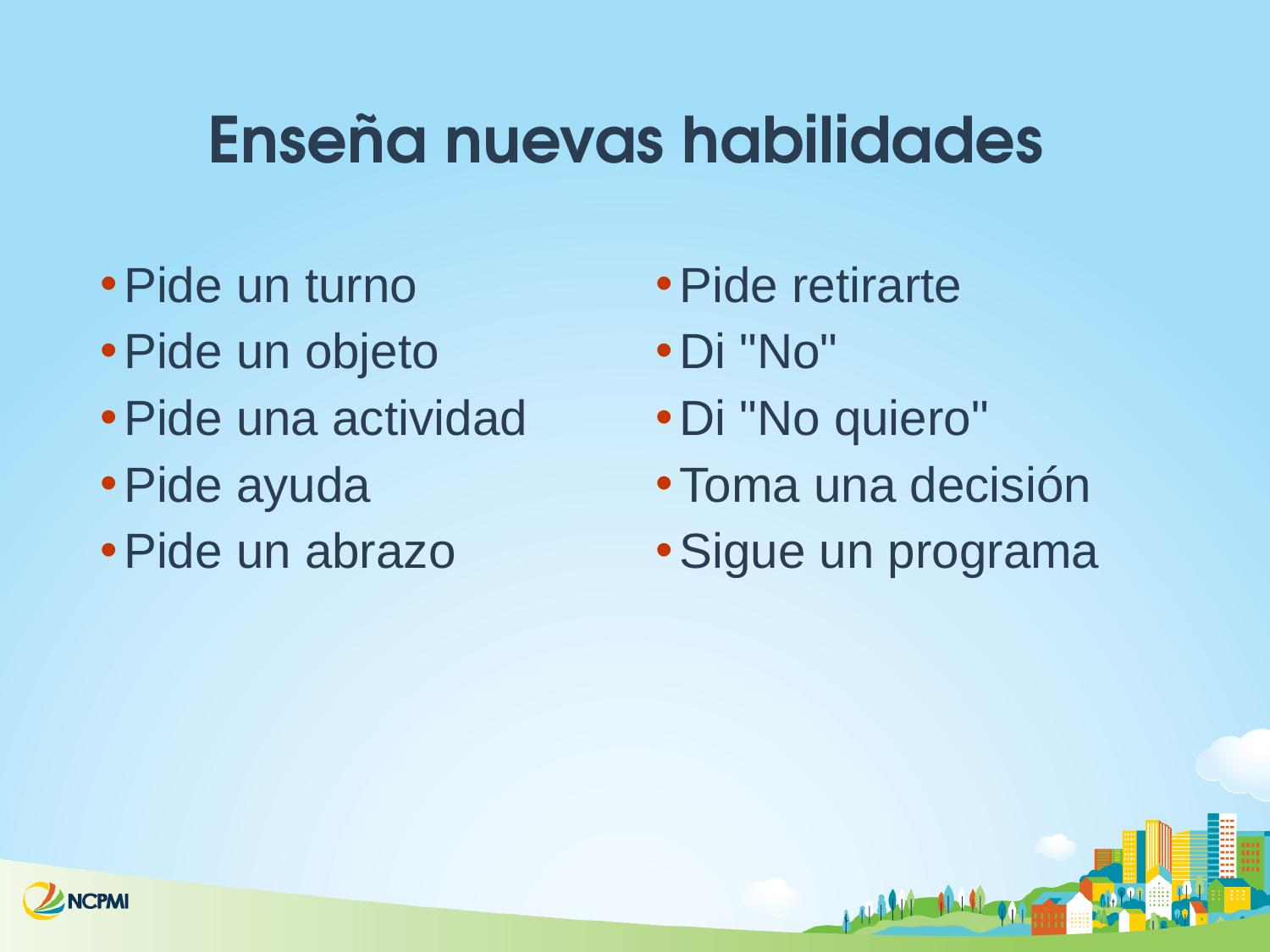

# Enseña nuevas habilidades
Pide un turno
Pide un objeto
Pide una actividad
Pide ayuda
Pide un abrazo
Pide retirarte
Di "No"
Di "No quiero"
Toma una decisión
Sigue un programa